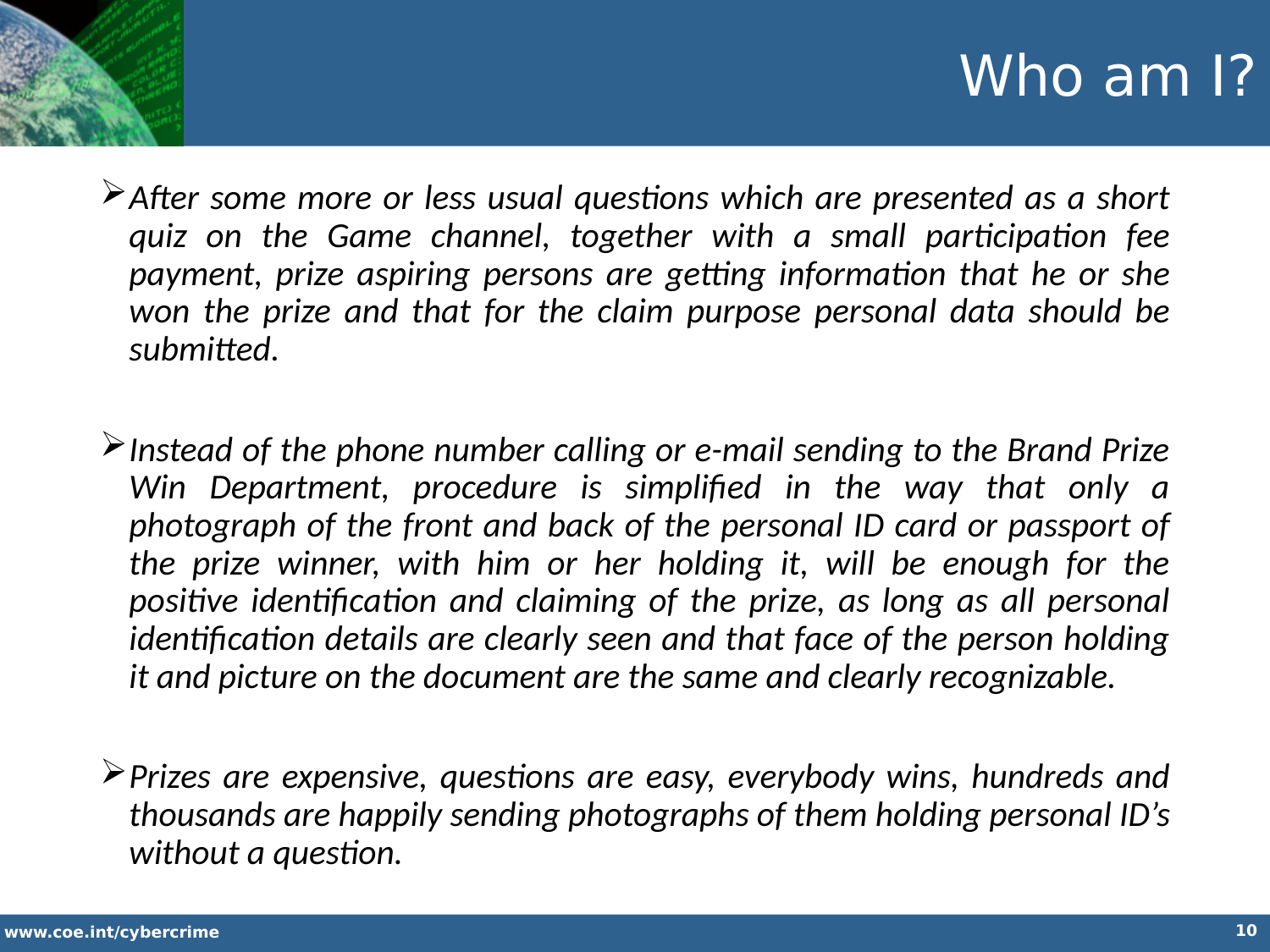

Who am I?
After some more or less usual questions which are presented as a short quiz on the Game channel, together with a small participation fee payment, prize aspiring persons are getting information that he or she won the prize and that for the claim purpose personal data should be submitted.

Instead of the phone number calling or e-mail sending to the Brand Prize Win Department, procedure is simplified in the way that only a photograph of the front and back of the personal ID card or passport of the prize winner, with him or her holding it, will be enough for the positive identification and claiming of the prize, as long as all personal identification details are clearly seen and that face of the person holding it and picture on the document are the same and clearly recognizable.

Prizes are expensive, questions are easy, everybody wins, hundreds and thousands are happily sending photographs of them holding personal ID’s without a question.

10